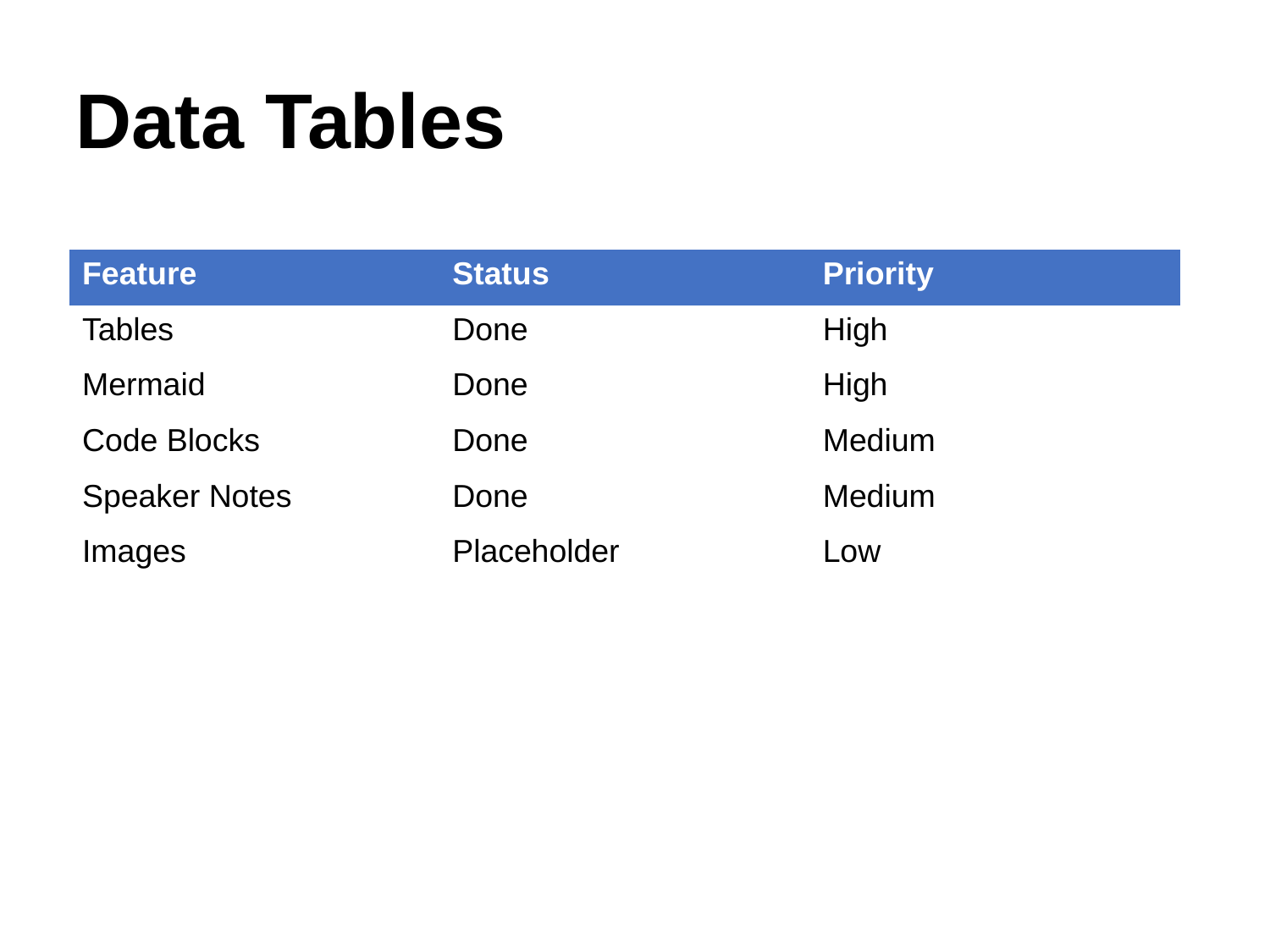

Data Tables
| Feature | Status | Priority |
| --- | --- | --- |
| Tables | Done | High |
| Mermaid | Done | High |
| Code Blocks | Done | Medium |
| Speaker Notes | Done | Medium |
| Images | Placeholder | Low |